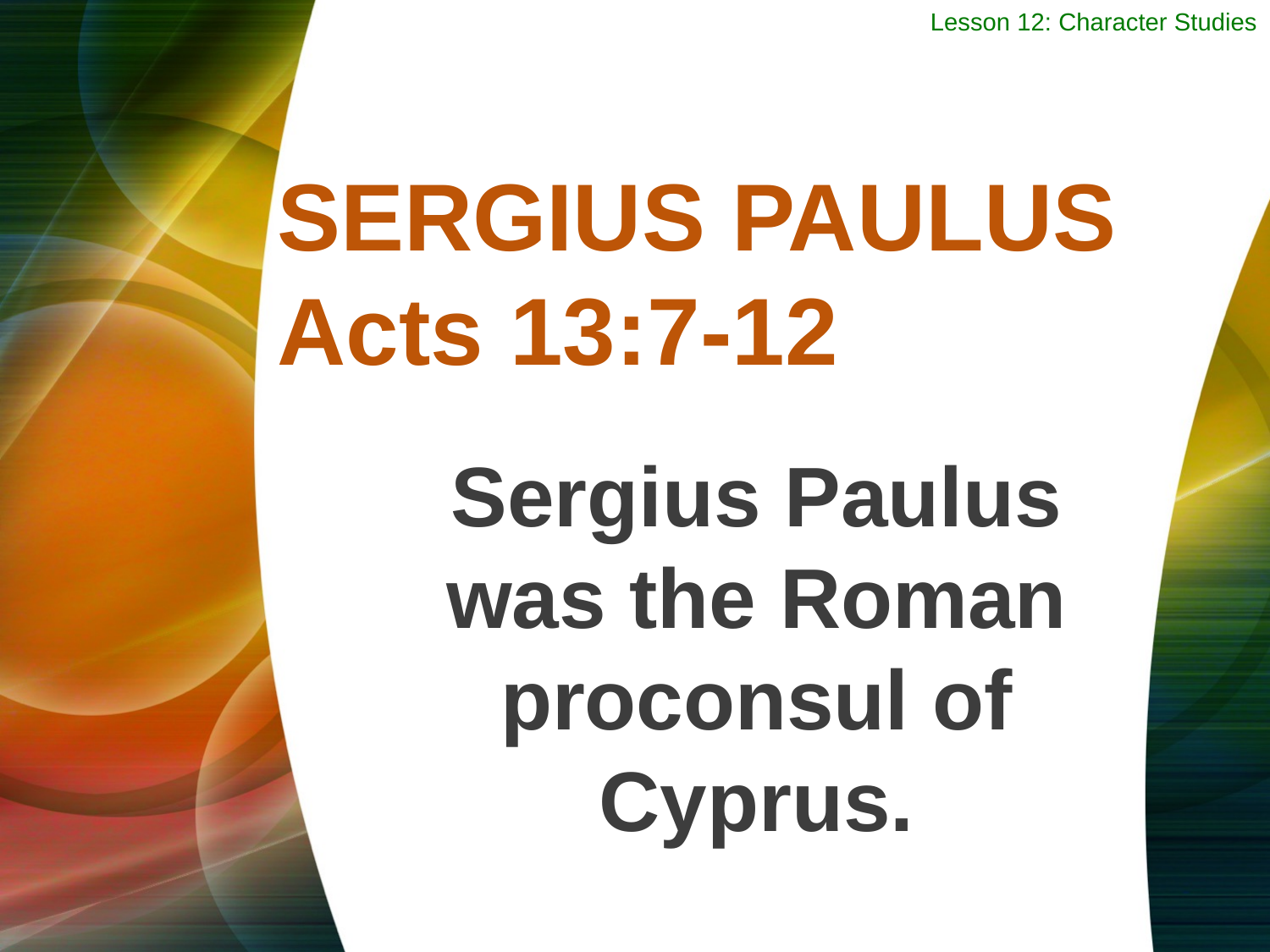

Lesson 12: Character Studies
SERGIUS PAULUS Acts 13:7-12
Sergius Paulus was the Roman proconsul of Cyprus.